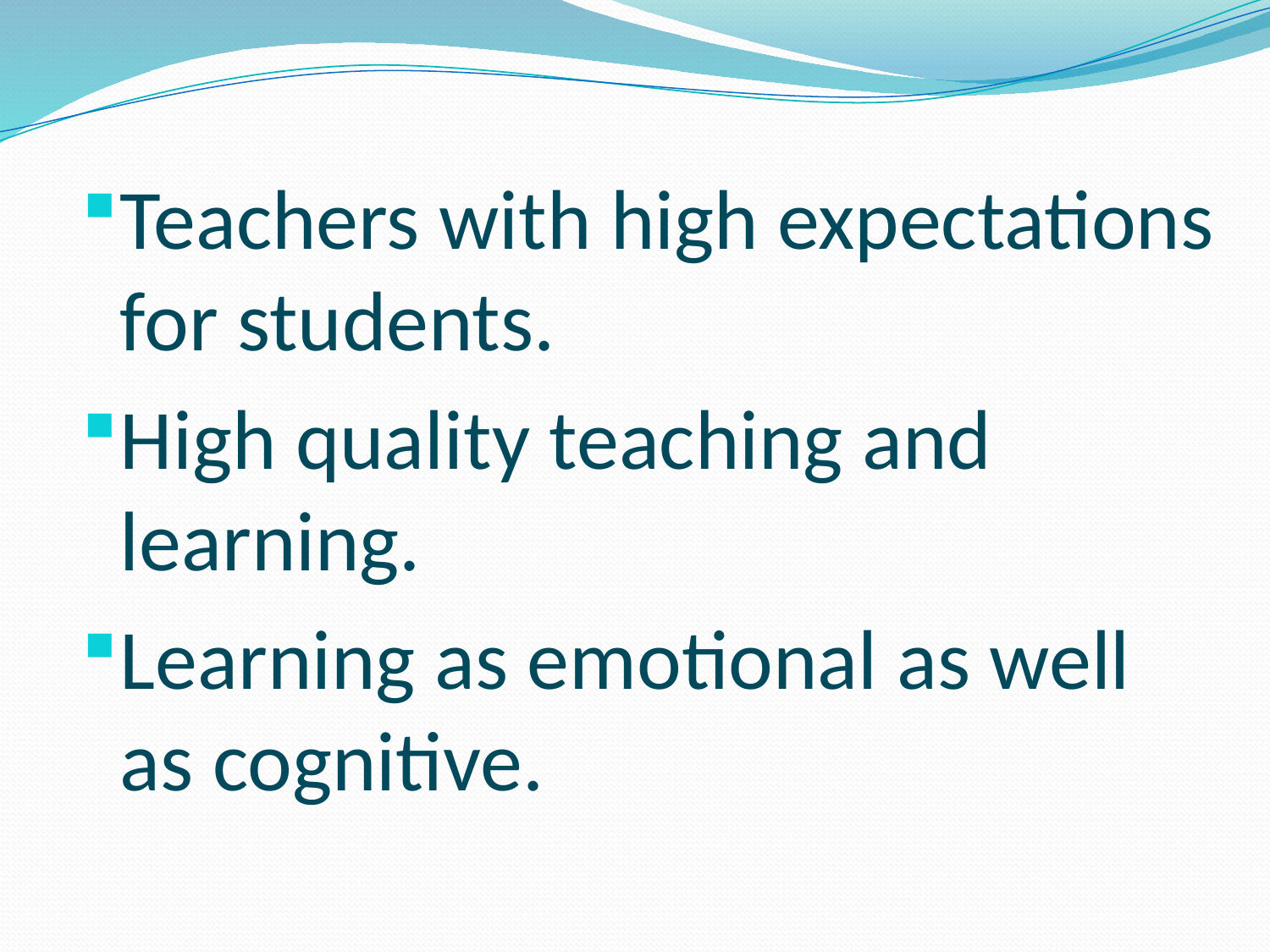

Teachers with high expectations for students.
High quality teaching and learning.
Learning as emotional as well as cognitive.